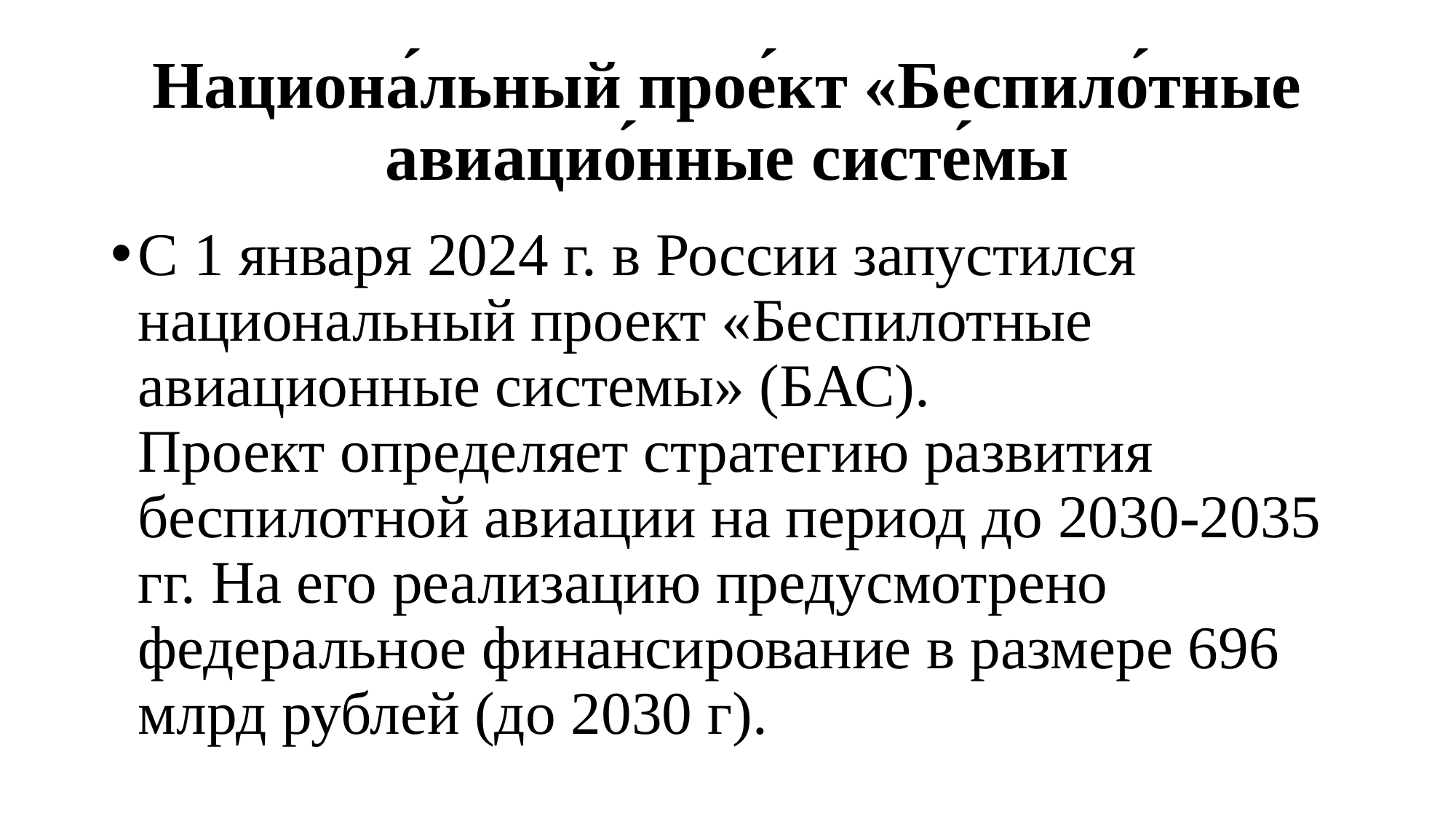

# Национа́льный прое́кт «Беспило́тные авиацио́нные систе́мы
С 1 января 2024 г. в России запустился национальный проект «Беспилотные авиационные системы» (БАС). Проект определяет стратегию развития беспилотной авиации на период до 2030-2035 гг. На его реализацию предусмотрено федеральное финансирование в размере 696 млрд рублей (до 2030 г).